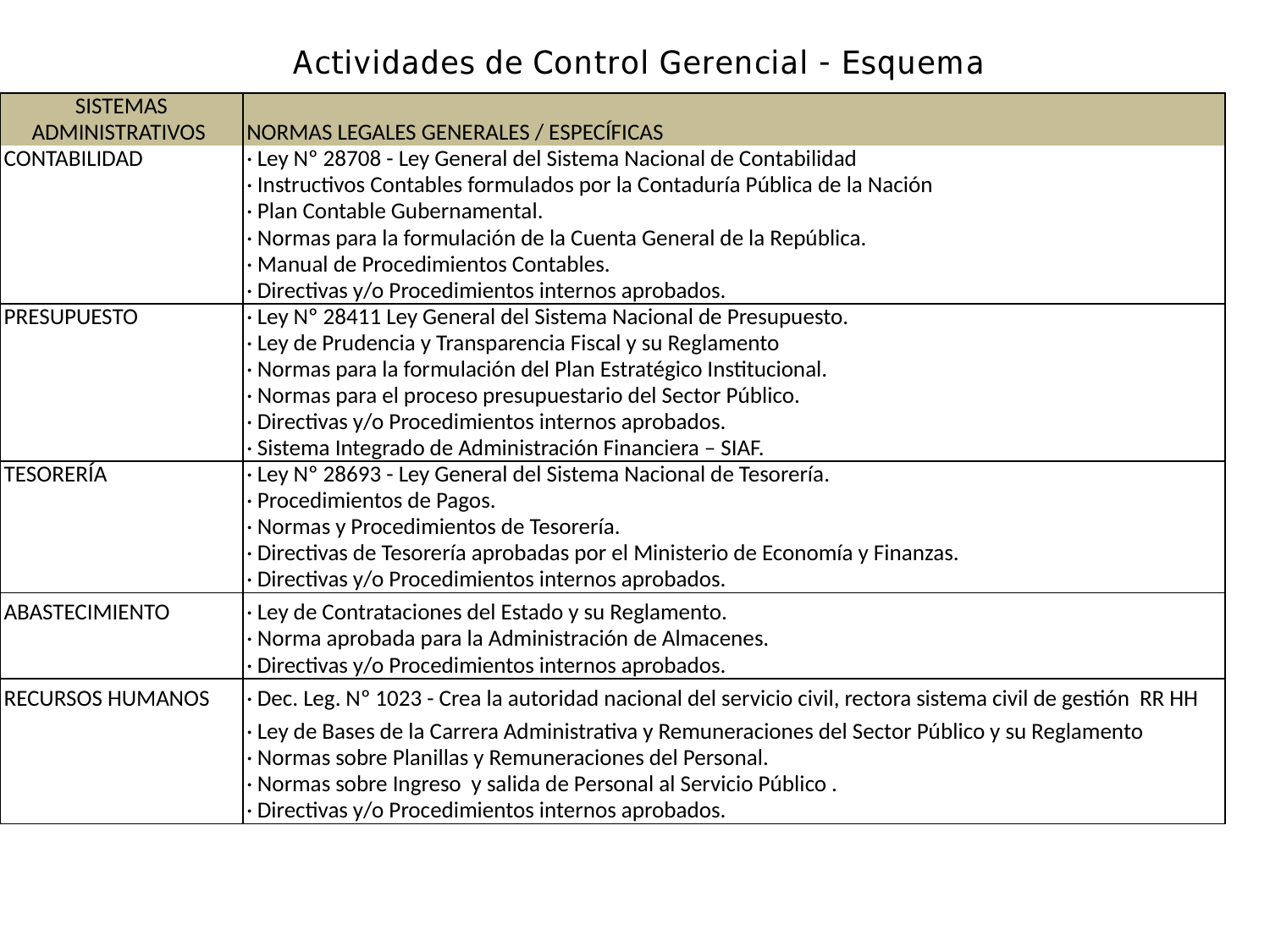

Actividades de Control Gerencial - Esquema
| SISTEMAS ADMINISTRATIVOS | NORMAS LEGALES GENERALES / ESPECÍFICAS |
| --- | --- |
| CONTABILIDAD | · Ley Nº 28708 - Ley General del Sistema Nacional de Contabilidad |
|  | · Instructivos Contables formulados por la Contaduría Pública de la Nación |
|  | · Plan Contable Gubernamental. |
|  | · Normas para la formulación de la Cuenta General de la República. |
|  | · Manual de Procedimientos Contables. |
|  | · Directivas y/o Procedimientos internos aprobados. |
| PRESUPUESTO | · Ley Nº 28411 Ley General del Sistema Nacional de Presupuesto. |
|  | · Ley de Prudencia y Transparencia Fiscal y su Reglamento |
|  | · Normas para la formulación del Plan Estratégico Institucional. |
|  | · Normas para el proceso presupuestario del Sector Público. |
|  | · Directivas y/o Procedimientos internos aprobados. |
|  | · Sistema Integrado de Administración Financiera – SIAF. |
| TESORERÍA | · Ley Nº 28693 - Ley General del Sistema Nacional de Tesorería. |
|  | · Procedimientos de Pagos. |
|  | · Normas y Procedimientos de Tesorería. |
|  | · Directivas de Tesorería aprobadas por el Ministerio de Economía y Finanzas. |
|  | · Directivas y/o Procedimientos internos aprobados. |
| ABASTECIMIENTO | · Ley de Contrataciones del Estado y su Reglamento. |
|  | · Norma aprobada para la Administración de Almacenes. |
|  | · Directivas y/o Procedimientos internos aprobados. |
| RECURSOS HUMANOS | · Dec. Leg. Nº 1023 - Crea la autoridad nacional del servicio civil, rectora sistema civil de gestión RR HH |
|  | · Ley de Bases de la Carrera Administrativa y Remuneraciones del Sector Público y su Reglamento |
|  | · Normas sobre Planillas y Remuneraciones del Personal. |
|  | · Normas sobre Ingreso y salida de Personal al Servicio Público . |
|  | · Directivas y/o Procedimientos internos aprobados. |